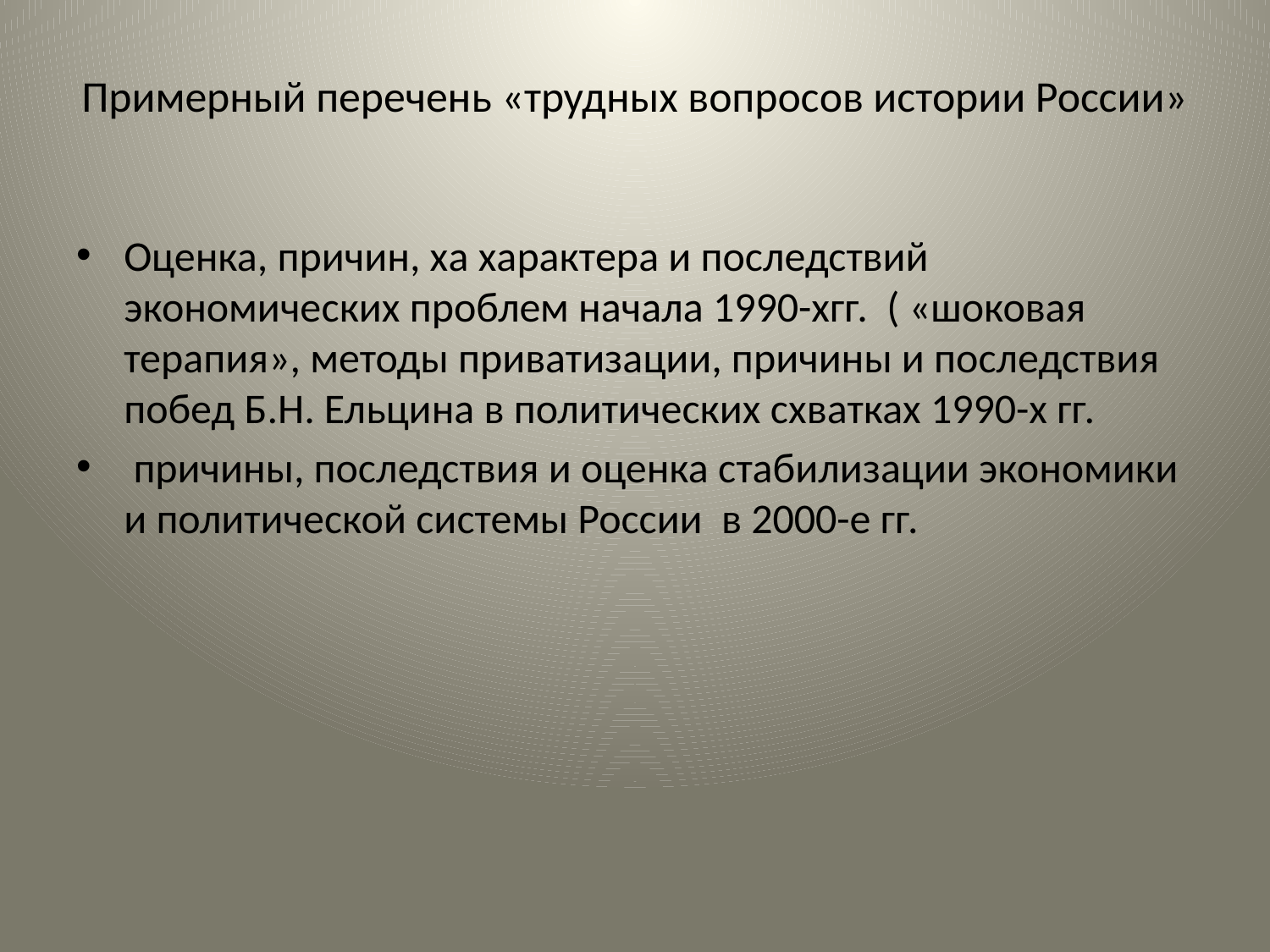

# Примерный перечень «трудных вопросов истории России»
Оценка, причин, ха характера и последствий экономических проблем начала 1990-хгг.  ( «шоковая терапия», методы приватизации, причины и последствия побед Б.Н. Ельцина в политических схватках 1990-х гг.
 причины, последствия и оценка стабилизации экономики и политической системы России  в 2000-е гг.